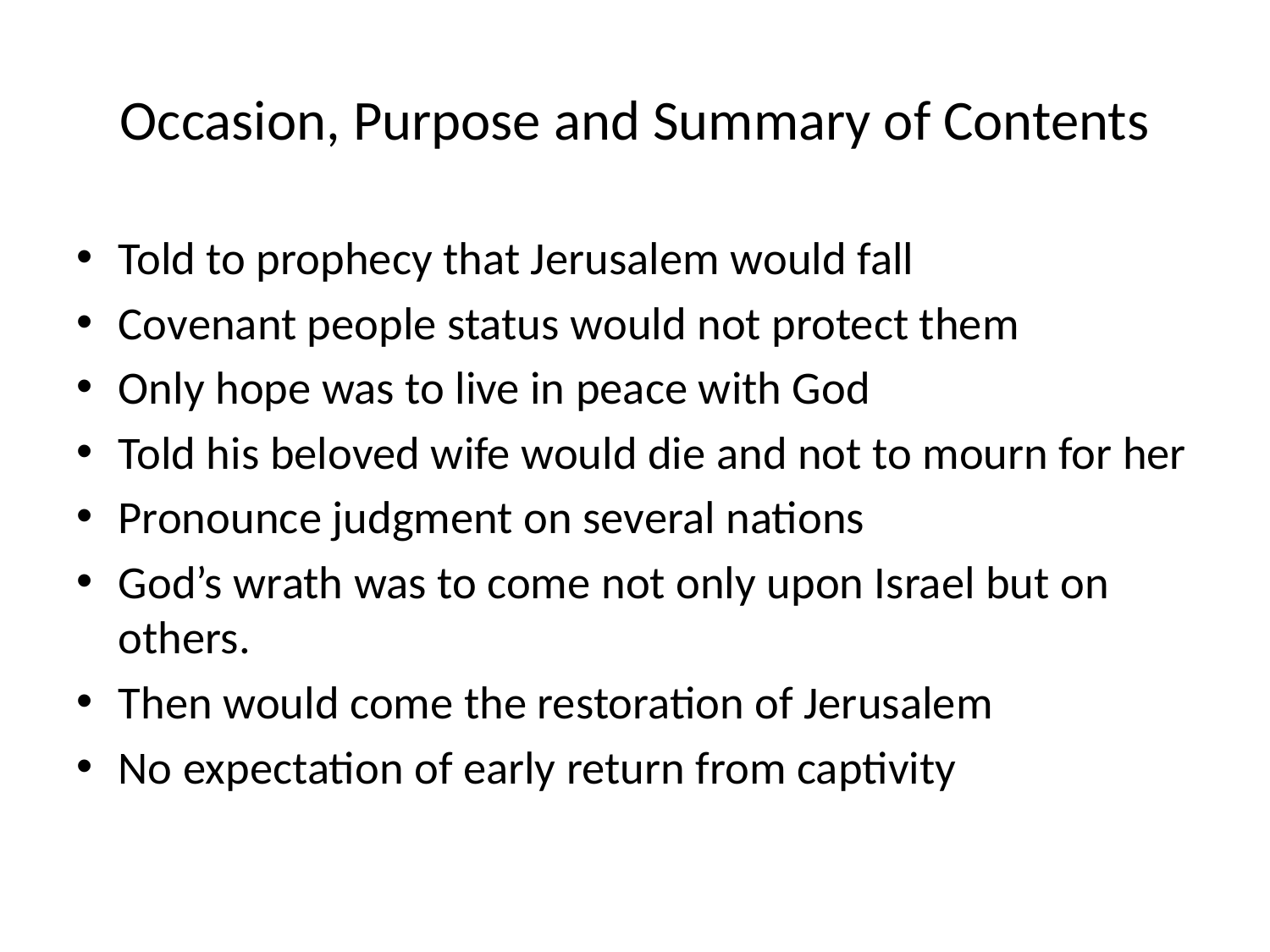

# Occasion, Purpose and Summary of Contents
Told to prophecy that Jerusalem would fall
Covenant people status would not protect them
Only hope was to live in peace with God
Told his beloved wife would die and not to mourn for her
Pronounce judgment on several nations
God’s wrath was to come not only upon Israel but on others.
Then would come the restoration of Jerusalem
No expectation of early return from captivity